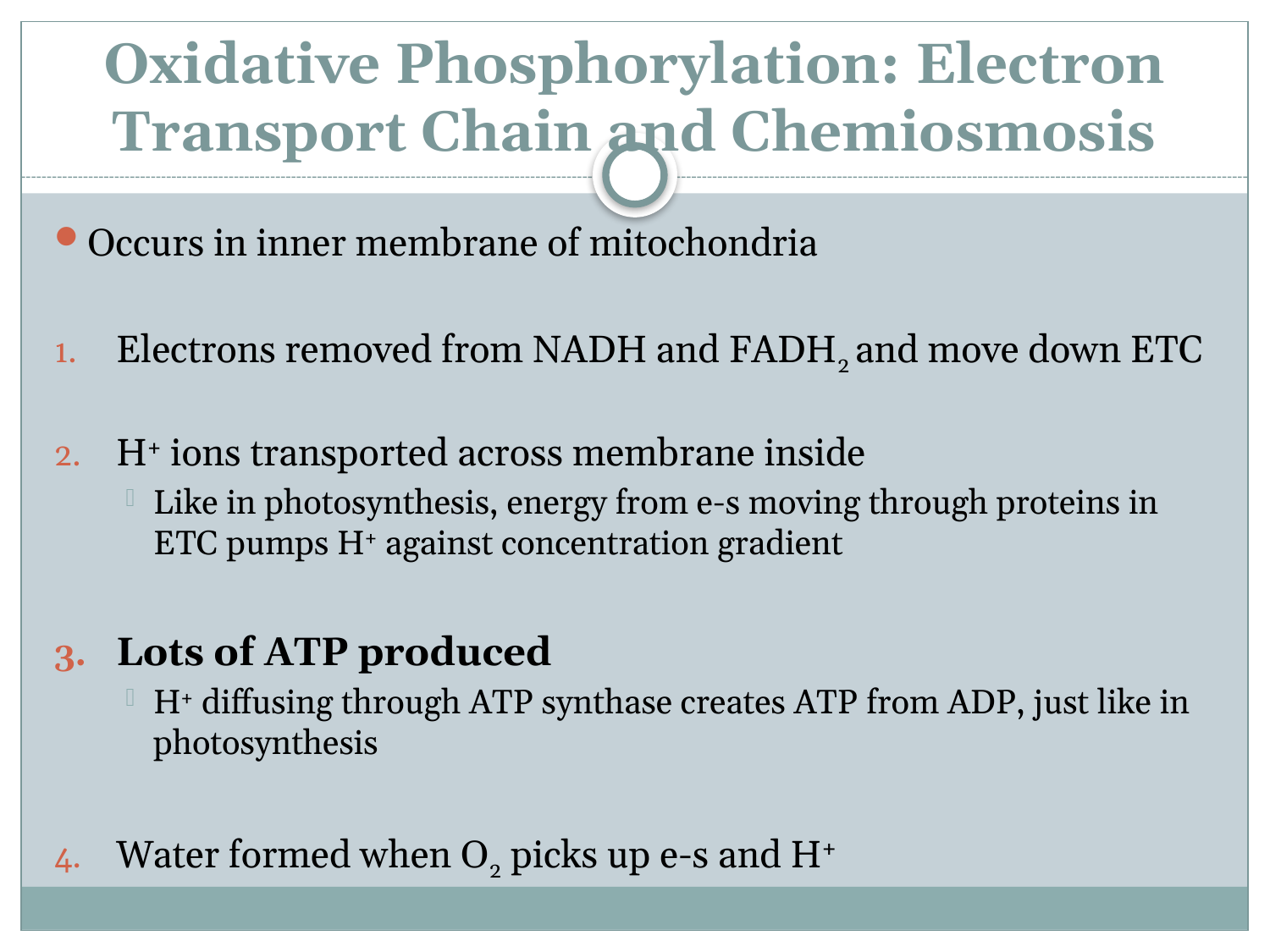

# Oxidative Phosphorylation: Electron Transport Chain and Chemiosmosis
Occurs in inner membrane of mitochondria

Electrons removed from NADH and FADH2 and move down ETC

H+ ions transported across membrane inside
Like in photosynthesis, energy from e-s moving through proteins in ETC pumps H+ against concentration gradient

Lots of ATP produced
H+ diffusing through ATP synthase creates ATP from ADP, just like in photosynthesis

Water formed when O2 picks up e-s and H+